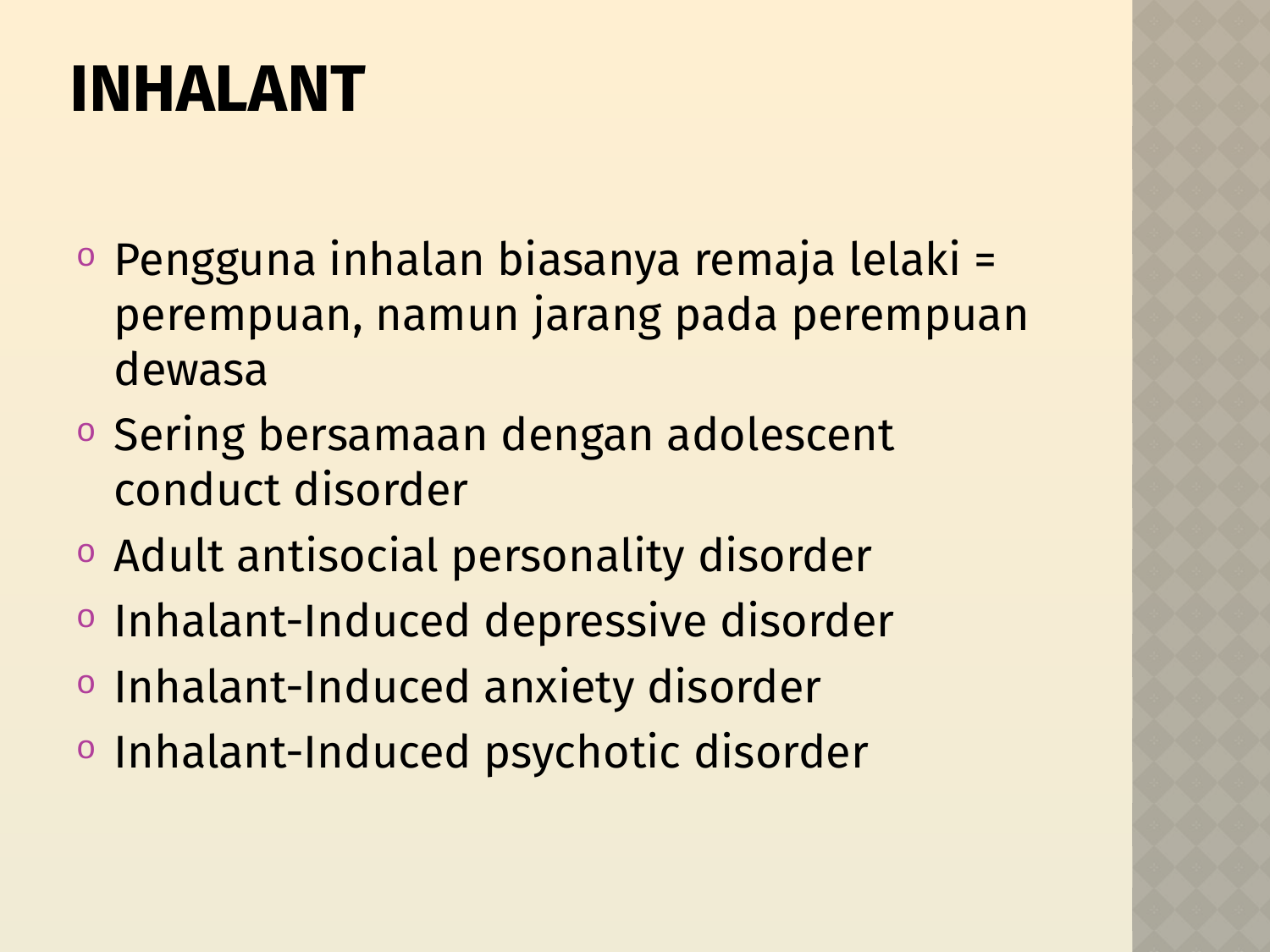

# INHALANT
Pengguna inhalan biasanya remaja lelaki = perempuan, namun jarang pada perempuan dewasa
Sering bersamaan dengan adolescent conduct disorder
Adult antisocial personality disorder
Inhalant-Induced depressive disorder
Inhalant-Induced anxiety disorder
Inhalant-Induced psychotic disorder